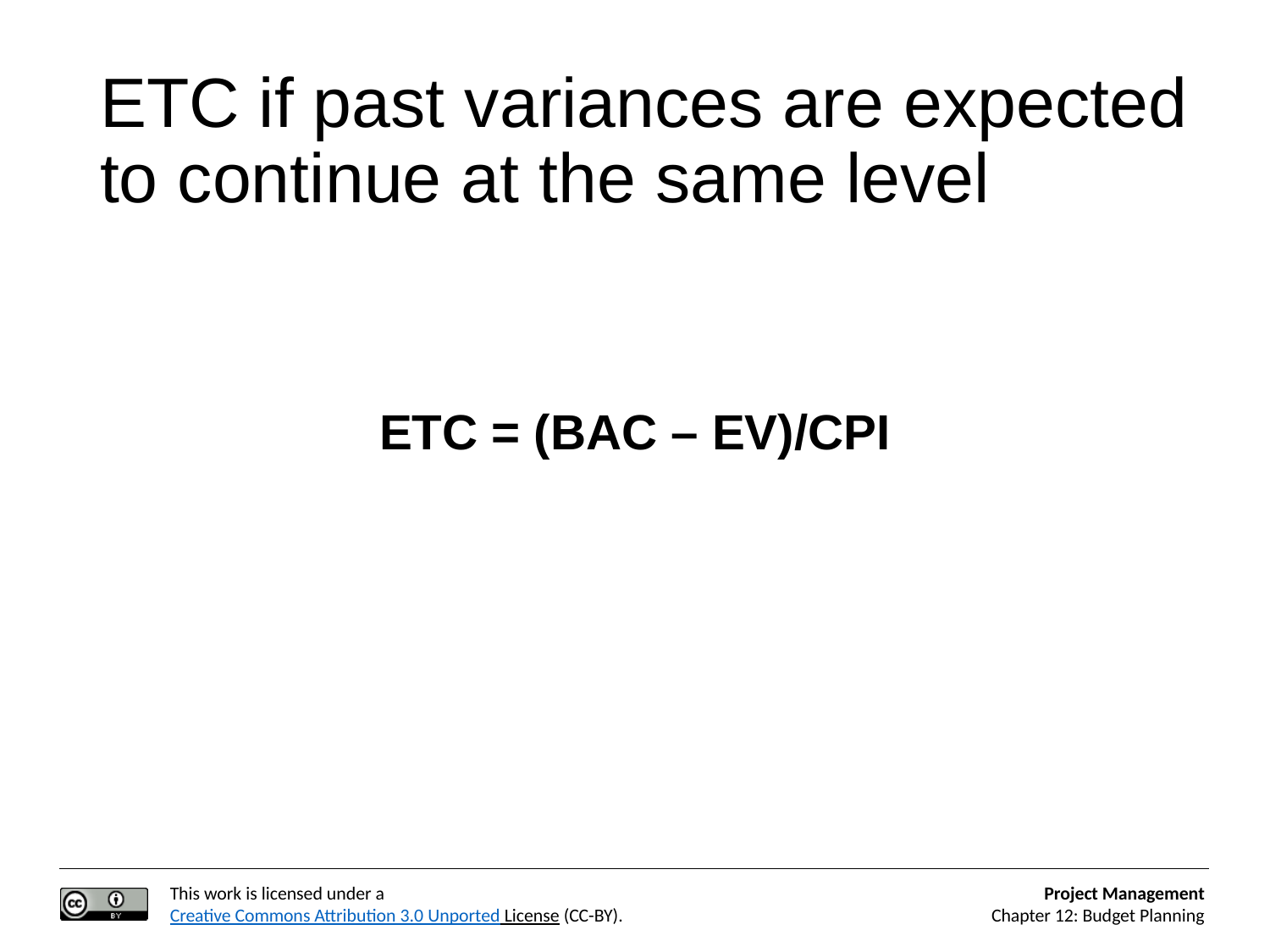

# ETC if past variances are expected to continue at the same level

ETC = (BAC – EV)/CPI